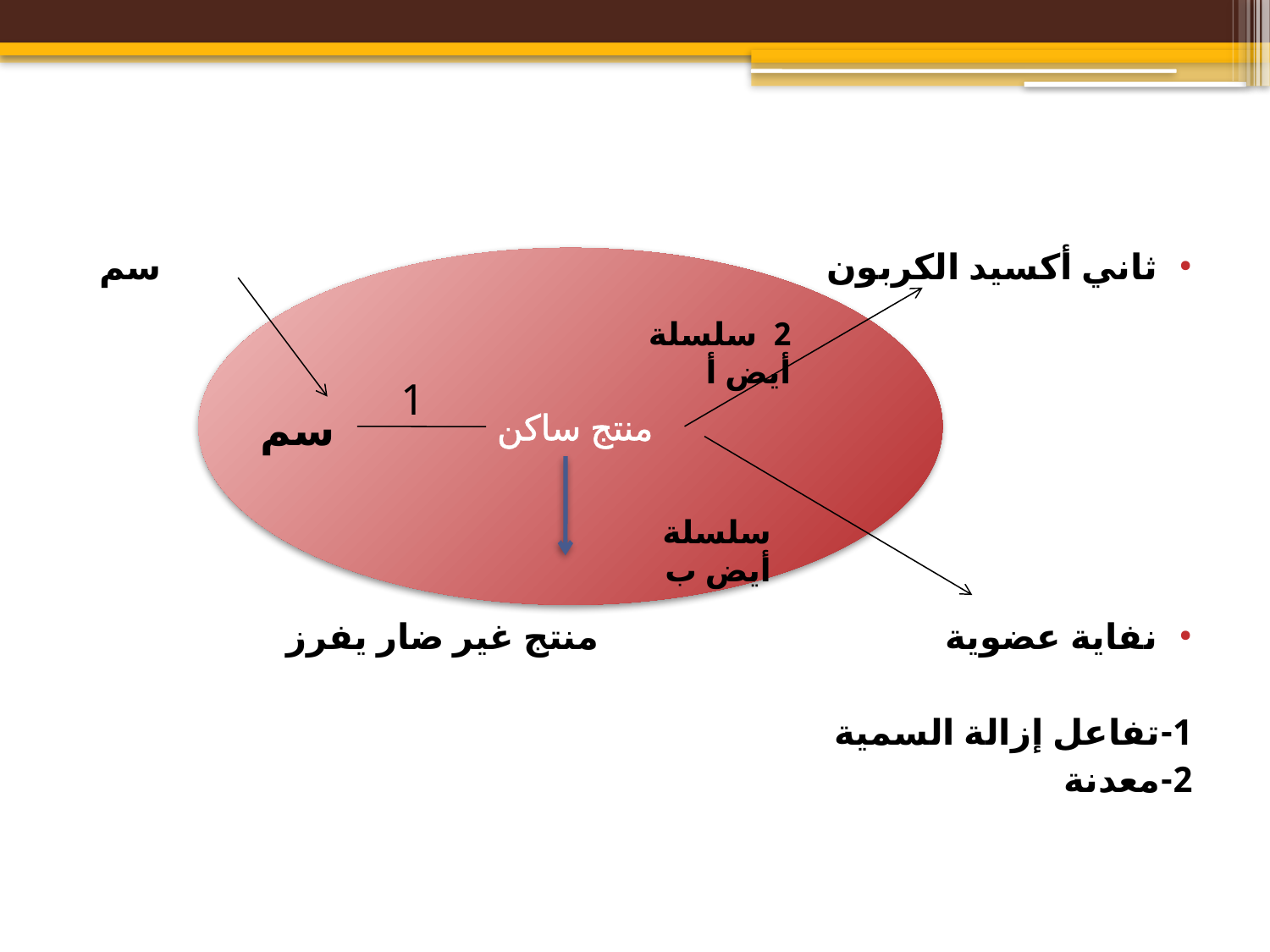

ثاني أكسيد الكربون                                                                         سم

نفاية عضوية                                      منتج غير ضار يفرز

1-تفاعل إزالة السمية
2-معدنة
منتج ساكن
2  سلسلة أيض أ
1
سم
سلسلة أيض ب